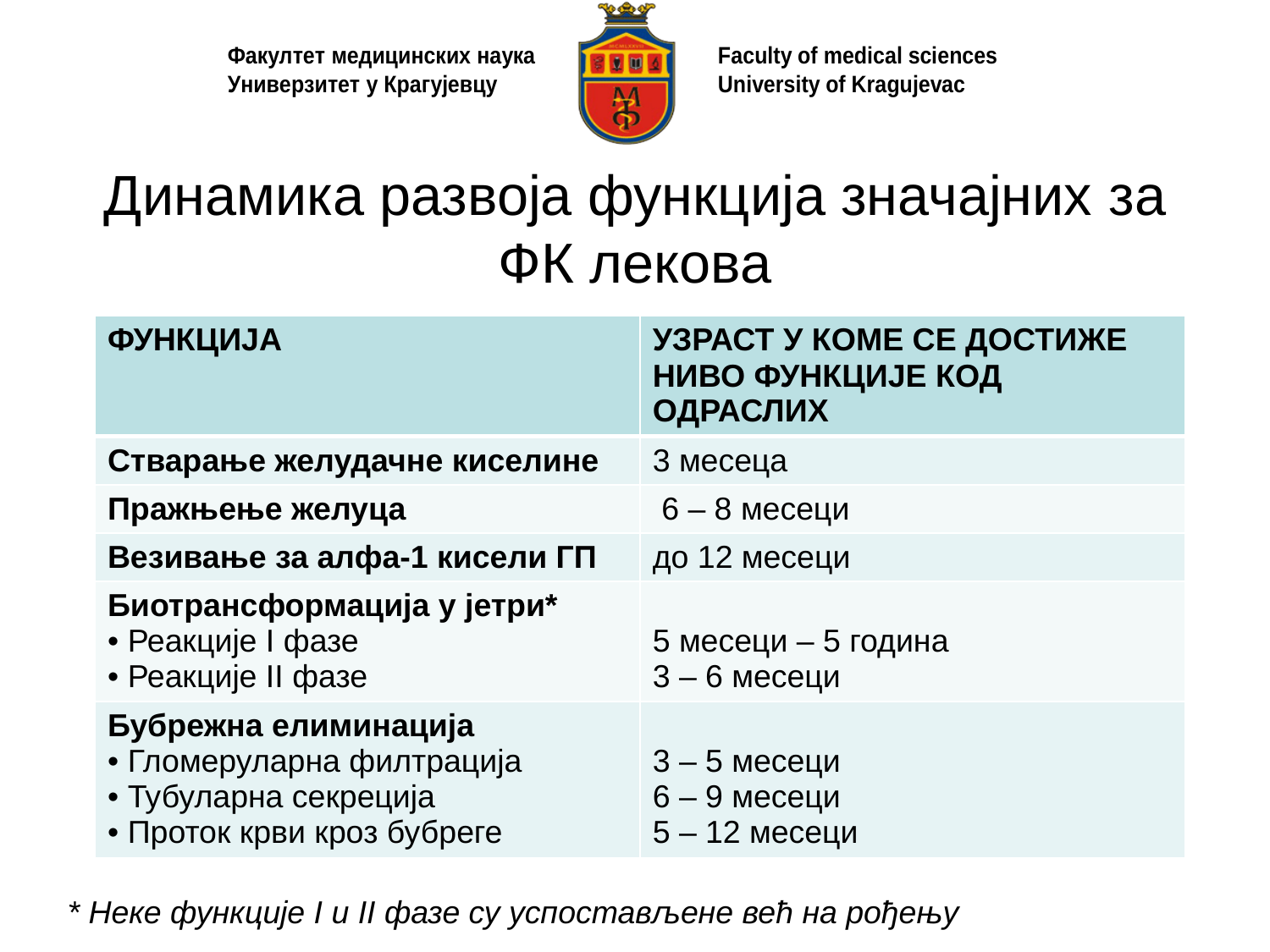

# Динамика развоја функција значајних за ФК лекова
| ФУНКЦИЈА | УЗРАСТ У КОМЕ СЕ ДОСТИЖЕ НИВО ФУНКЦИЈЕ КОД ОДРАСЛИХ |
| --- | --- |
| Стварање желудачне киселине | 3 месеца |
| Пражњење желуца | 6 – 8 месеци |
| Везивање за алфа-1 кисели ГП | до 12 месеци |
| Биотрансформација у јетри\* Реакције I фазе Реакције II фазе | 5 месеци – 5 година 3 – 6 месеци |
| Бубрежна елиминација Гломеруларна филтрација Тубуларна секреција Проток крви кроз бубреге | 3 – 5 месеци 6 – 9 месеци 5 – 12 месеци |
* Неке функције I и II фазе су успостављене већ на рођењу